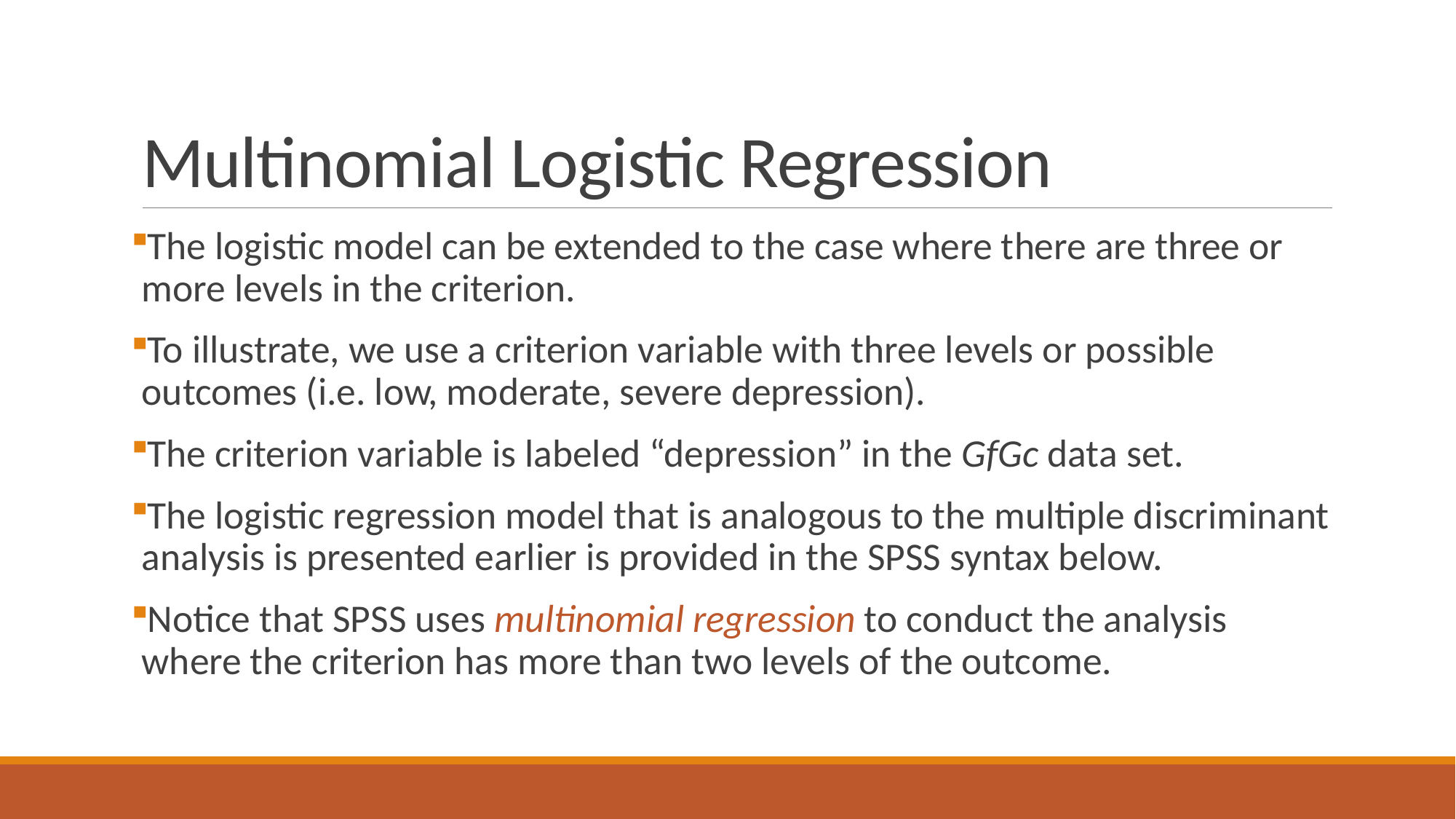

# Multinomial Logistic Regression
The logistic model can be extended to the case where there are three or more levels in the criterion.
To illustrate, we use a criterion variable with three levels or possible outcomes (i.e. low, moderate, severe depression).
The criterion variable is labeled “depression” in the GfGc data set.
The logistic regression model that is analogous to the multiple discriminant analysis is presented earlier is provided in the SPSS syntax below.
Notice that SPSS uses multinomial regression to conduct the analysis where the criterion has more than two levels of the outcome.